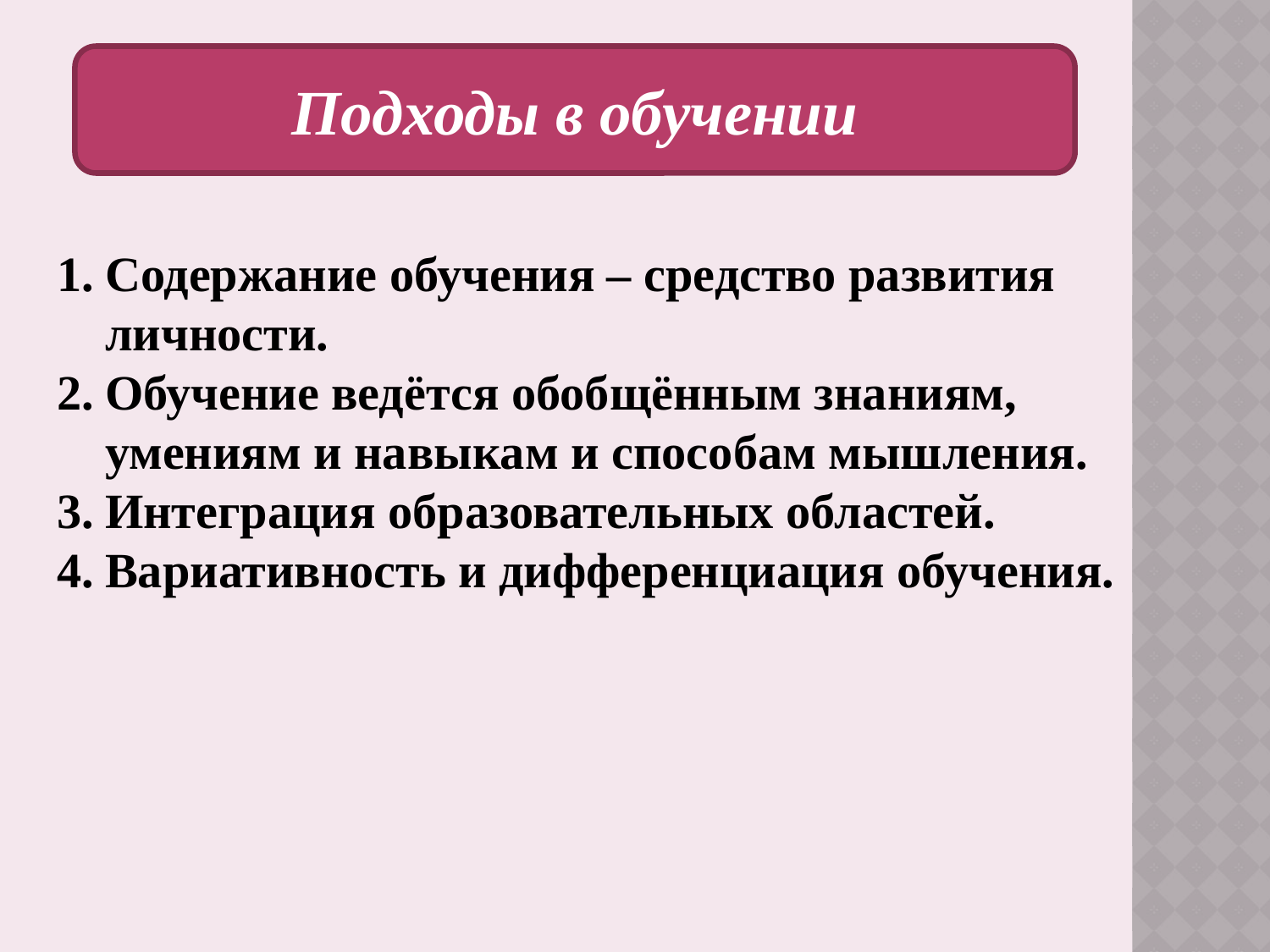

Подходы в обучении
Содержание обучения – средство развития личности.
Обучение ведётся обобщённым знаниям, умениям и навыкам и способам мышления.
Интеграция образовательных областей.
Вариативность и дифференциация обучения.